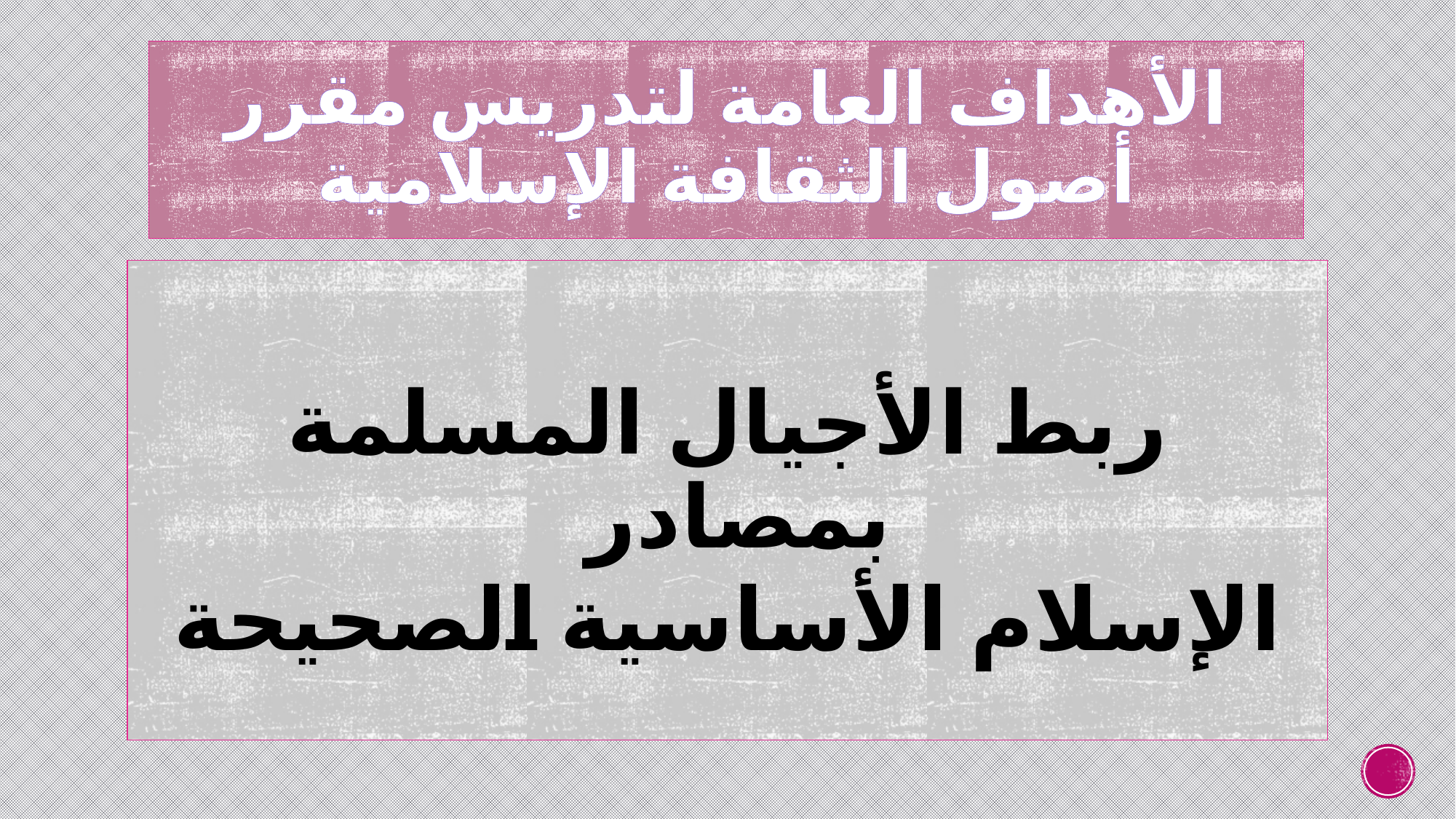

# الأهداف العامة لتدريس مقرر أصول الثقافة الإسلامية

ربط الأجيال المسلمة بمصادر
الإسلام الأساسية الصحيحة